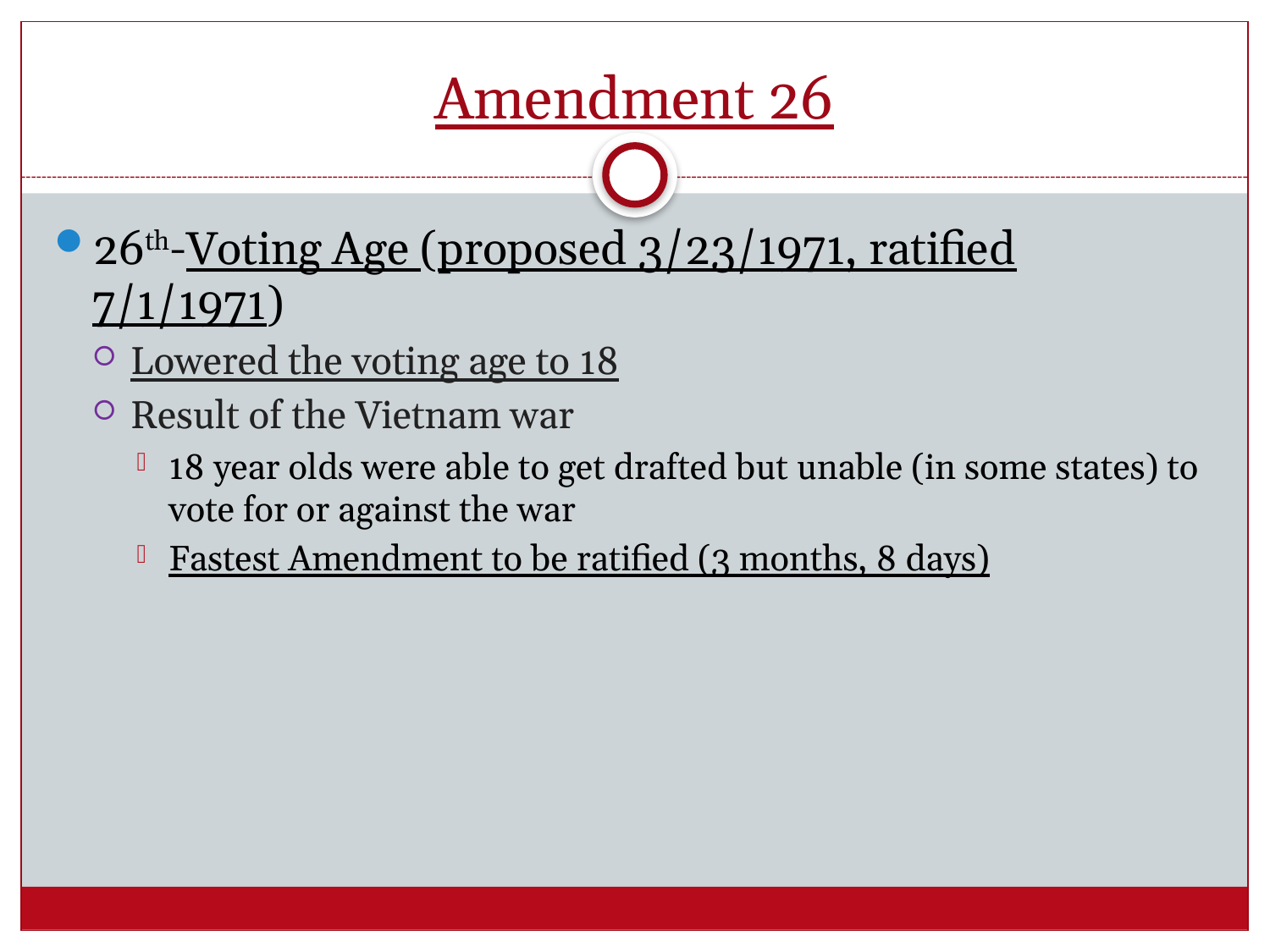

# Amendment 26
26th-Voting Age (proposed 3/23/1971, ratified 7/1/1971)
Lowered the voting age to 18
Result of the Vietnam war
18 year olds were able to get drafted but unable (in some states) to vote for or against the war
Fastest Amendment to be ratified (3 months, 8 days)